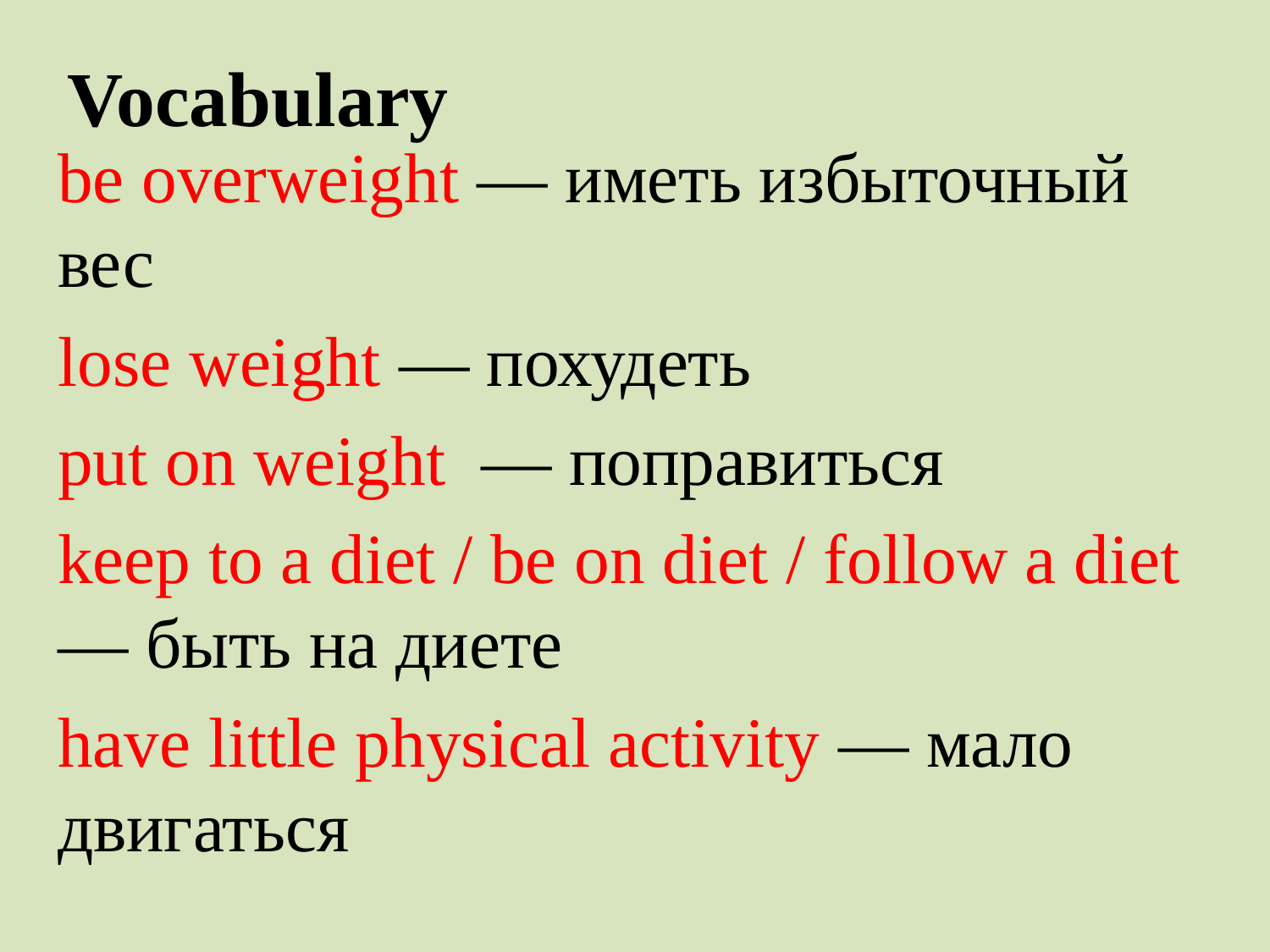

Vocabulary
be overweight — иметь избыточный вес
lose weight — похудеть
put on weight  — поправиться
keep to a diet / be on diet / follow a diet — быть на диете
have little physical activity — мало двигаться